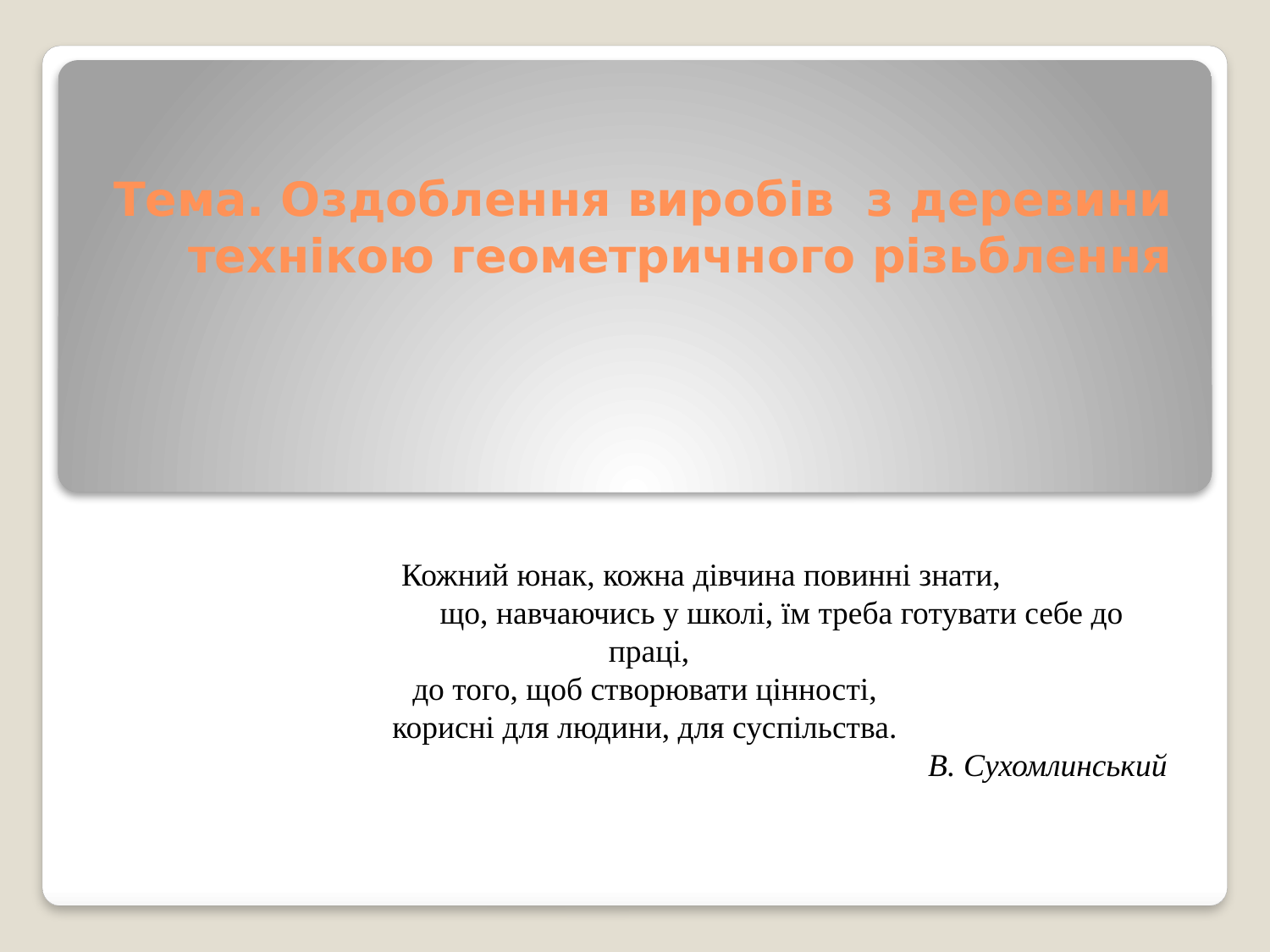

# Тема. Оздоблення виробів  з деревини технікою геометричного різьблення

             Кожний юнак, кожна дівчина повинні знати,
                                 що, навчаючись у школі, їм треба готувати себе до праці,
до того, щоб створювати цінності,
корисні для людини, для суспільства.
В. Сухомлинський